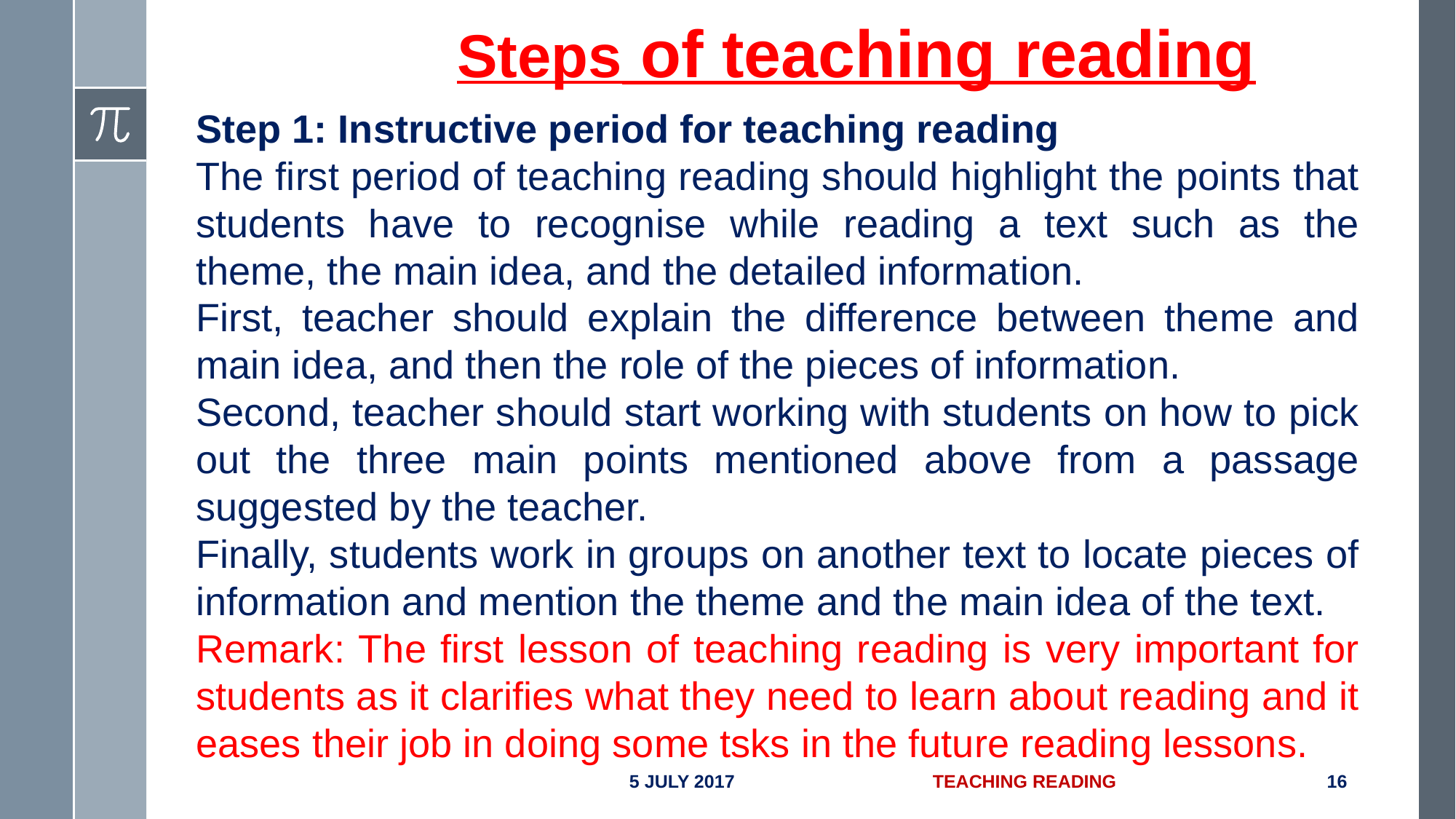

# Steps of teaching reading
Step 1: Instructive period for teaching reading
The first period of teaching reading should highlight the points that students have to recognise while reading a text such as the theme, the main idea, and the detailed information.
First, teacher should explain the difference between theme and main idea, and then the role of the pieces of information.
Second, teacher should start working with students on how to pick out the three main points mentioned above from a passage suggested by the teacher.
Finally, students work in groups on another text to locate pieces of information and mention the theme and the main idea of the text.
Remark: The first lesson of teaching reading is very important for students as it clarifies what they need to learn about reading and it eases their job in doing some tsks in the future reading lessons.
5 July 2017
Teaching Reading
16